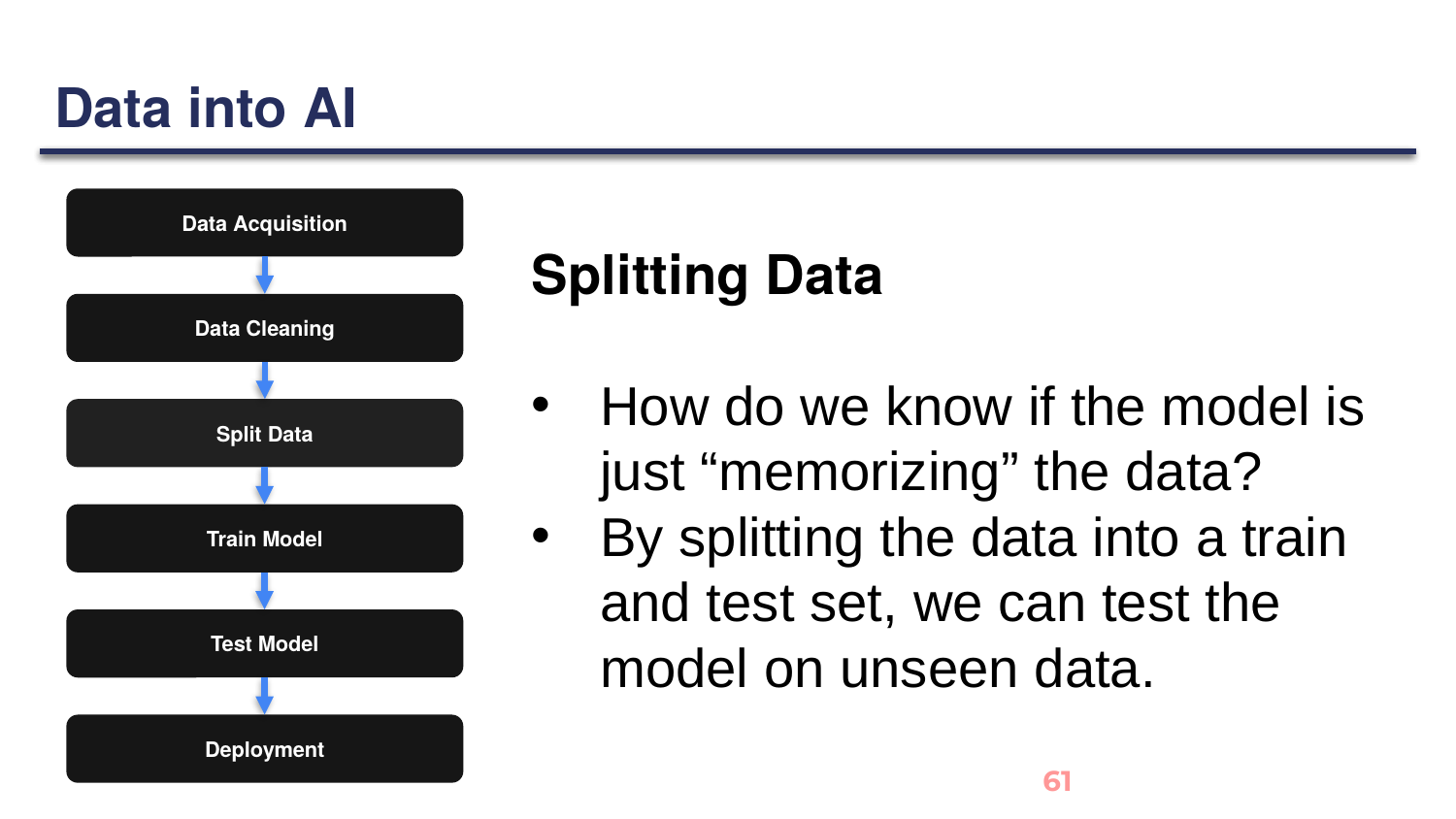

Data into AI
Data Acquisition

Splitting Data

How do we know if the model is just “memorizing” the data?
By splitting the data into a train and test set, we can test the model on unseen data.
Data Cleaning
Split Data
Train Model
Test Model
Deployment
61